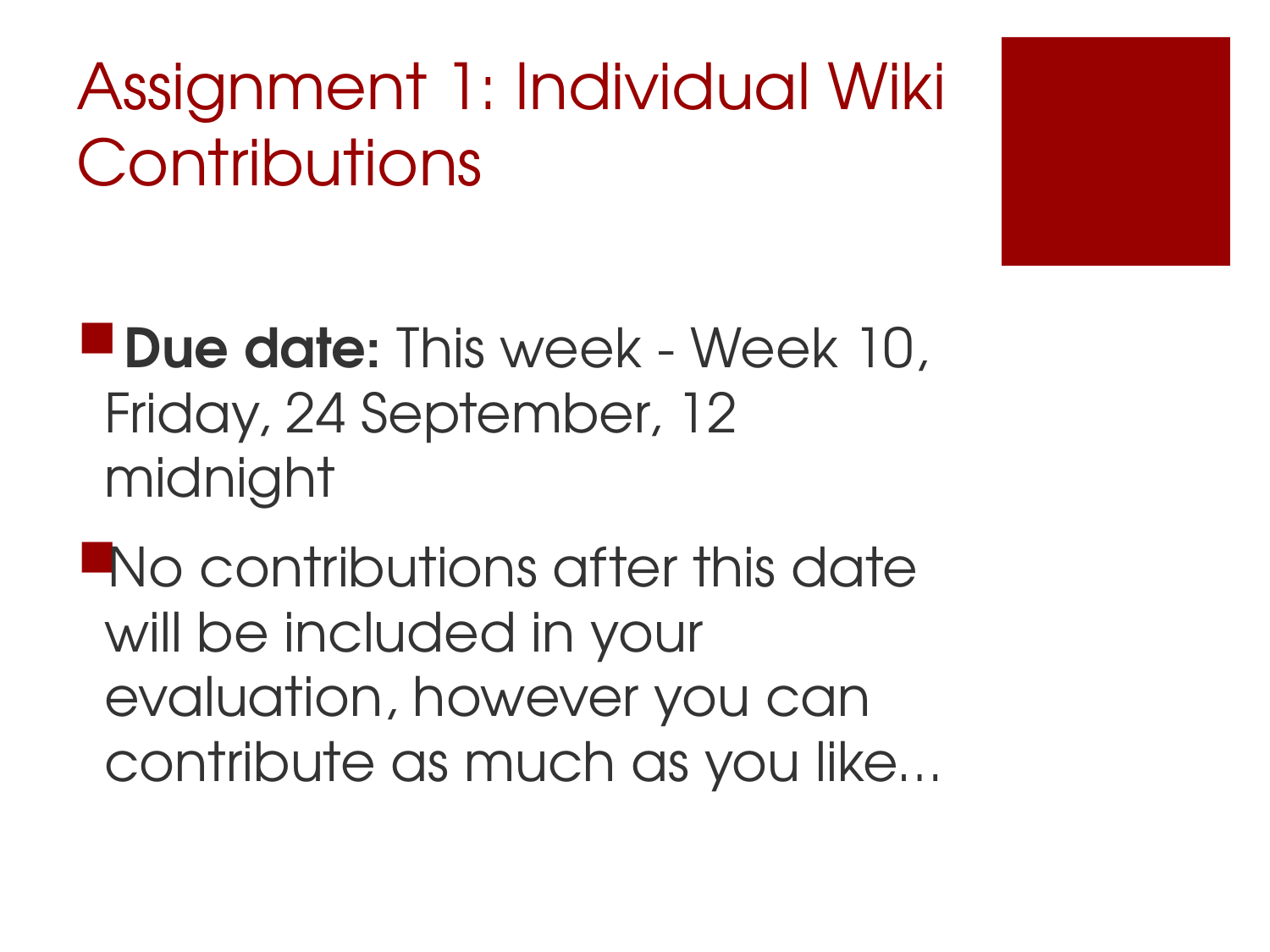

# Assignment 1: Individual Wiki Contributions
 Due date: This week - Week 10, Friday, 24 September, 12 midnight
No contributions after this date will be included in your evaluation, however you can contribute as much as you like…